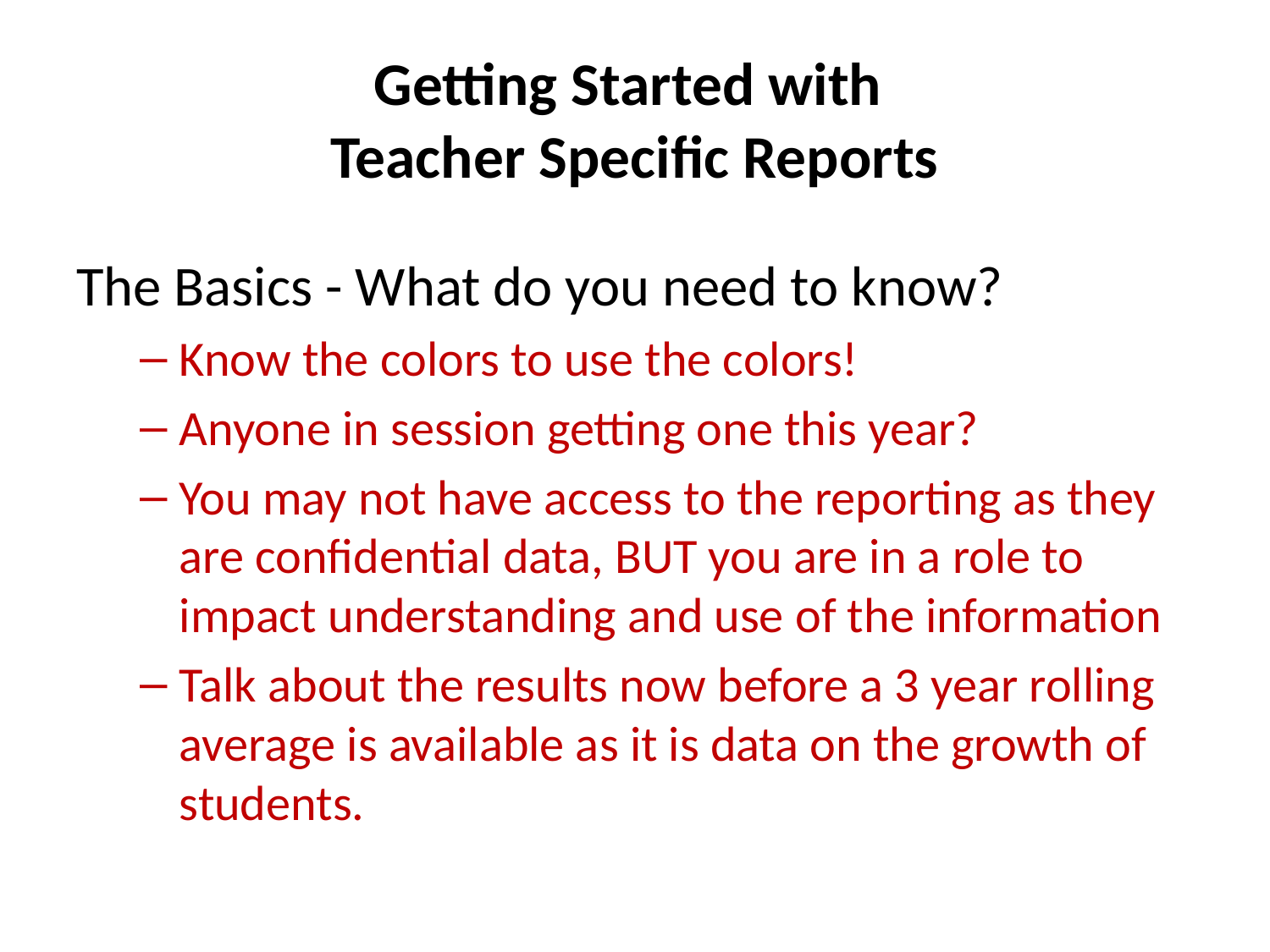

# Getting Started with Teacher Specific Reports
The Basics - What do you need to know?
Know the colors to use the colors!
Anyone in session getting one this year?
You may not have access to the reporting as they are confidential data, BUT you are in a role to impact understanding and use of the information
Talk about the results now before a 3 year rolling average is available as it is data on the growth of students.